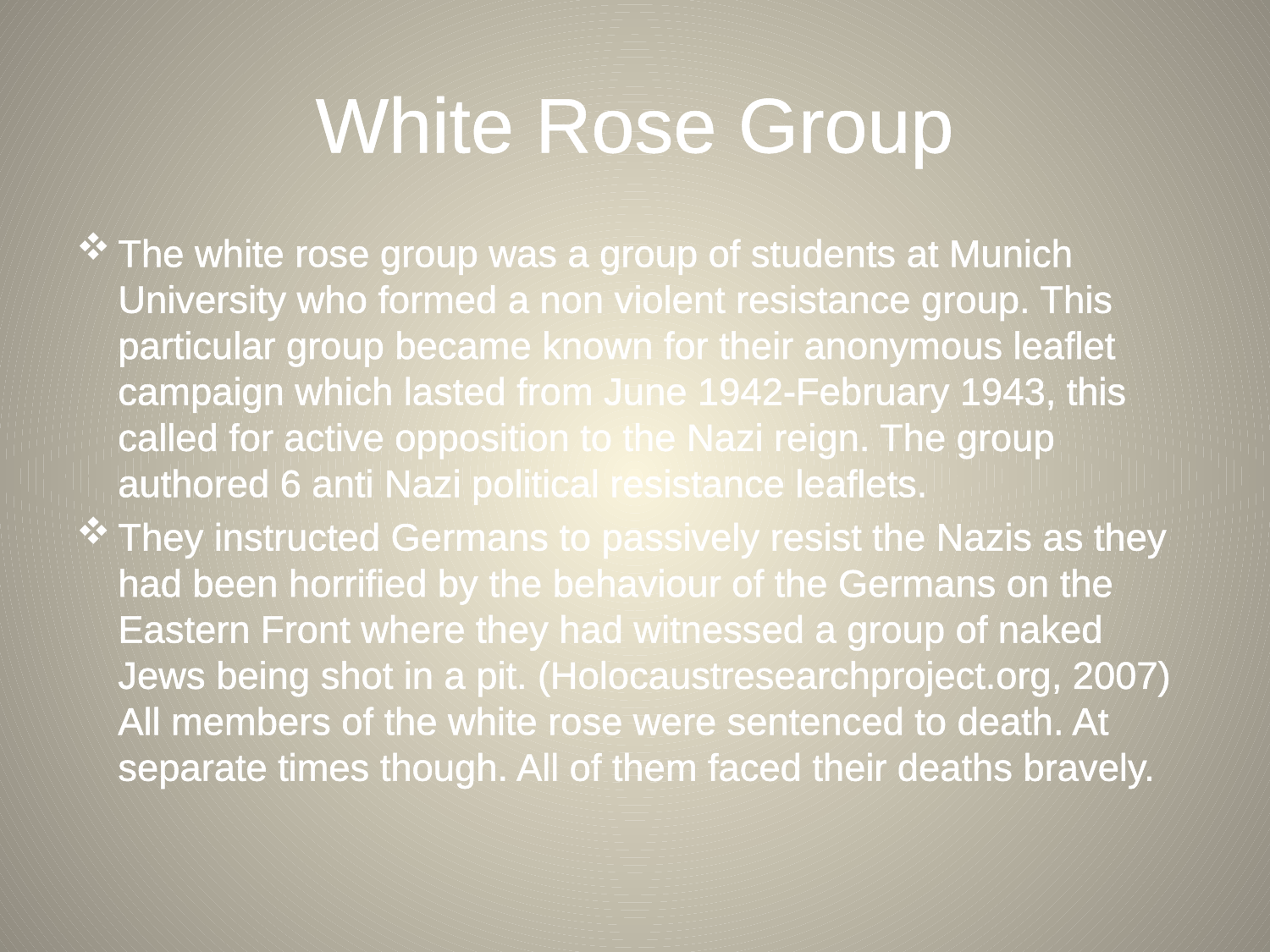

# White Rose Group
The white rose group was a group of students at Munich University who formed a non violent resistance group. This particular group became known for their anonymous leaflet campaign which lasted from June 1942-February 1943, this called for active opposition to the Nazi reign. The group authored 6 anti Nazi political resistance leaflets.
They instructed Germans to passively resist the Nazis as they had been horrified by the behaviour of the Germans on the Eastern Front where they had witnessed a group of naked Jews being shot in a pit. (Holocaustresearchproject.org, 2007)  All members of the white rose were sentenced to death. At separate times though. All of them faced their deaths bravely.